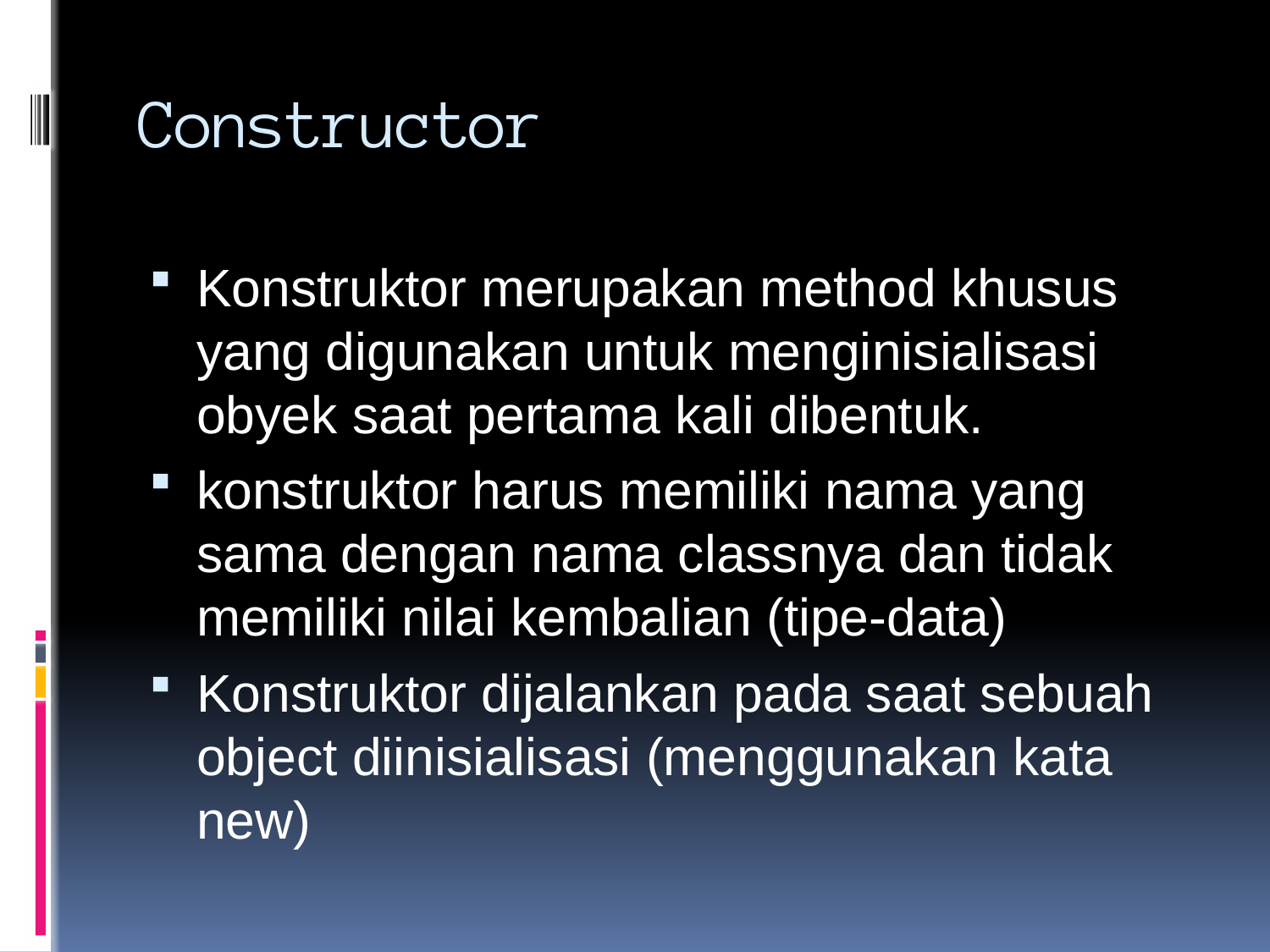

# Constructor
Konstruktor merupakan method khusus yang digunakan untuk menginisialisasi obyek saat pertama kali dibentuk.
konstruktor harus memiliki nama yang sama dengan nama classnya dan tidak memiliki nilai kembalian (tipe-data)
Konstruktor dijalankan pada saat sebuah object diinisialisasi (menggunakan kata new)